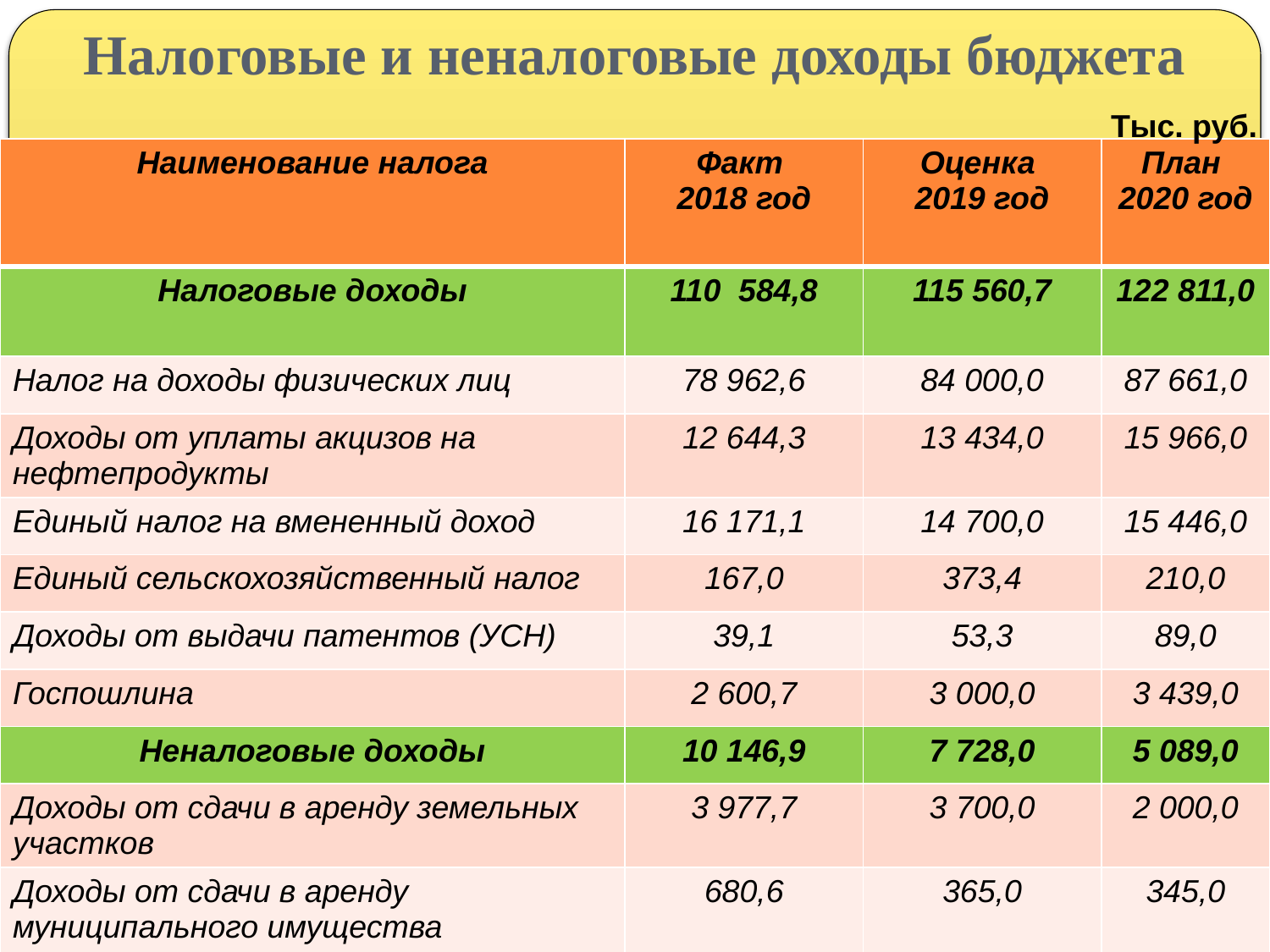

# Налоговые и неналоговые доходы бюджета

Тыс. руб.
| Наименование налога | Факт 2018 год | Оценка 2019 год | План 2020 год |
| --- | --- | --- | --- |
| Налоговые доходы | 110 584,8 | 115 560,7 | 122 811,0 |
| Налог на доходы физических лиц | 78 962,6 | 84 000,0 | 87 661,0 |
| Доходы от уплаты акцизов на нефтепродукты | 12 644,3 | 13 434,0 | 15 966,0 |
| Единый налог на вмененный доход | 16 171,1 | 14 700,0 | 15 446,0 |
| Единый сельскохозяйственный налог | 167,0 | 373,4 | 210,0 |
| Доходы от выдачи патентов (УСН) | 39,1 | 53,3 | 89,0 |
| Госпошлина | 2 600,7 | 3 000,0 | 3 439,0 |
| Неналоговые доходы | 10 146,9 | 7 728,0 | 5 089,0 |
| Доходы от сдачи в аренду земельных участков | 3 977,7 | 3 700,0 | 2 000,0 |
| Доходы от сдачи в аренду муниципального имущества | 680,6 | 365,0 | 345,0 |
| Доходы по договорам соц.найма муниципального жилья | 910,9 | 720,0 | 712,0 |
| Плата за негативное воздействие на окружающую среду | 263,5 | 223,0 | 219,0 |
| Доходы от реализации муниципального имущества | 1 326,6 | 100,0 | 400,0 |
| Доходы от реализации земельных участков | 1 469,3 | 1 000,0 | 350,0 |
| Штрафы | 1 418,3 | 1 620,0 | 1 063,0 |
| Прочие неналоговые доходы | 100,0 |  |  |
| ИТОГО ДОХОДОВ | 120 731,7 | 123 288,7 | 127 900,0 |